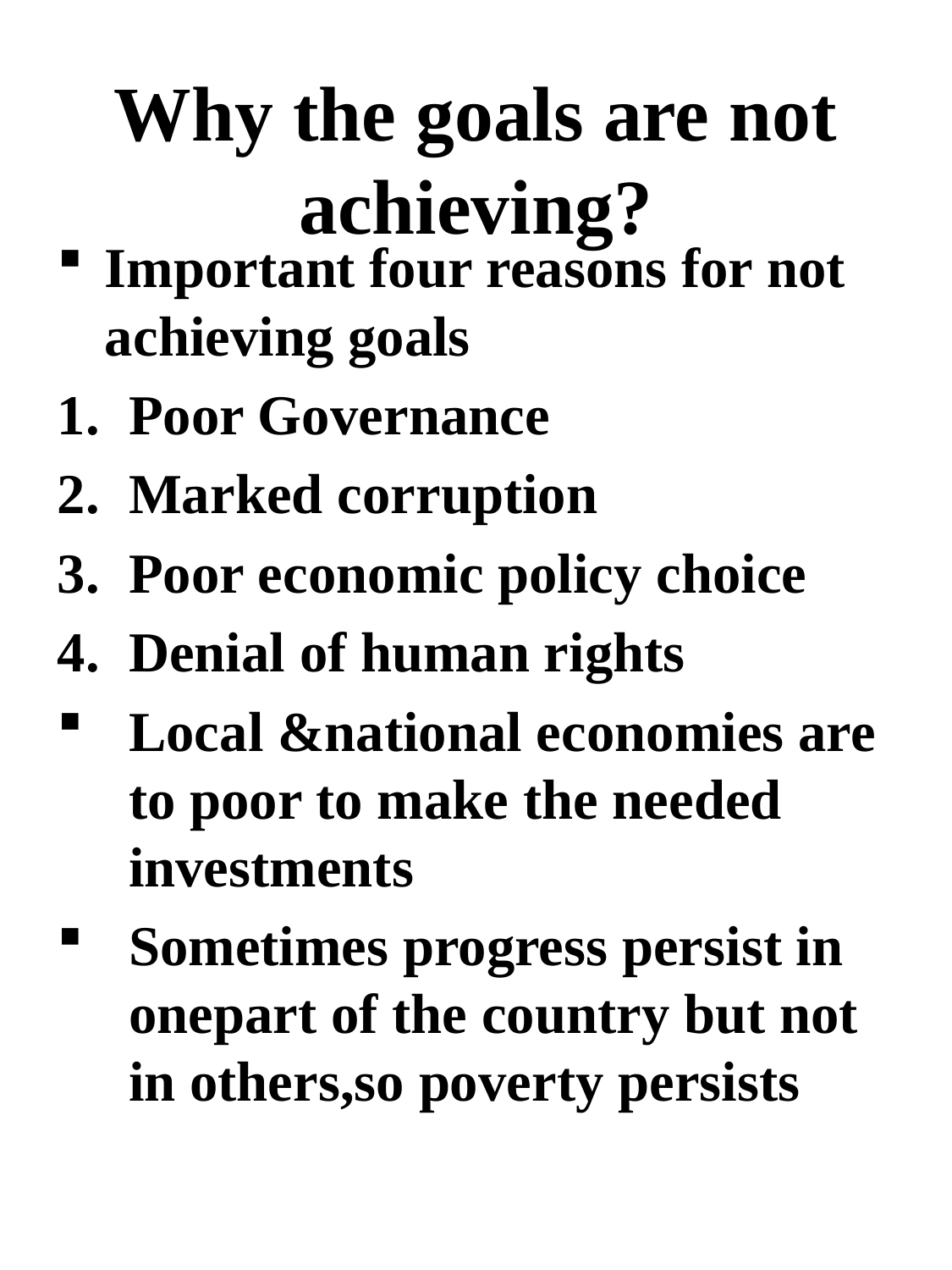

# Why the goals are not achieving?
Important four reasons for not achieving goals
Poor Governance
Marked corruption
Poor economic policy choice
Denial of human rights
Local &national economies are to poor to make the needed investments
Sometimes progress persist in onepart of the country but not in others,so poverty persists